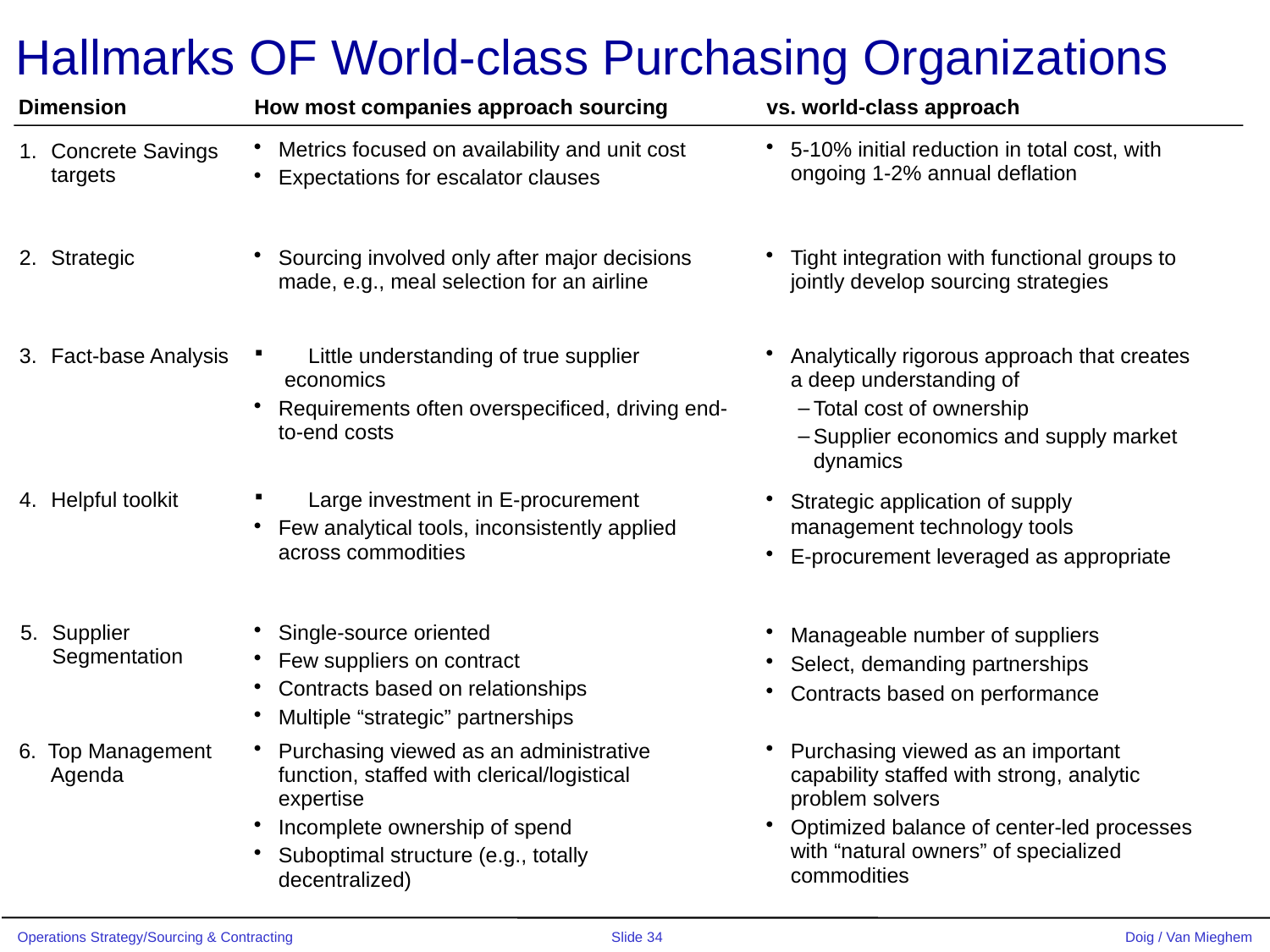

# Hallmarks OF World-class Purchasing Organizations
Dimension
How most companies approach sourcing
vs. world-class approach

Metrics focused on availability and unit cost
Expectations for escalator clauses
5-10% initial reduction in total cost, with ongoing 1-2% annual deflation
1.	Concrete Savings targets
2.	Strategic
Sourcing involved only after major decisions made, e.g., meal selection for an airline
Tight integration with functional groups to jointly develop sourcing strategies
3.	Fact-base Analysis
  	Little understanding of true supplier economics
Requirements often overspecificed, driving end-to-end costs

Analytically rigorous approach that creates a deep understanding of
Total cost of ownership
Supplier economics and supply market dynamics
4.	Helpful toolkit
  	Large investment in E-procurement
Few analytical tools, inconsistently applied across commodities

Strategic application of supply management technology tools
E-procurement leveraged as appropriate

5.	Supplier Segmentation
Single-source oriented
Few suppliers on contract
Contracts based on relationships
Multiple “strategic” partnerships
Manageable number of suppliers
Select, demanding partnerships
Contracts based on performance
6.  Top Management Agenda
Purchasing viewed as an administrative function, staffed with clerical/logistical expertise
Incomplete ownership of spend
Suboptimal structure (e.g., totally decentralized)
Purchasing viewed as an important capability staffed with strong, analytic problem solvers
Optimized balance of center-led processes with “natural owners” of specialized commodities